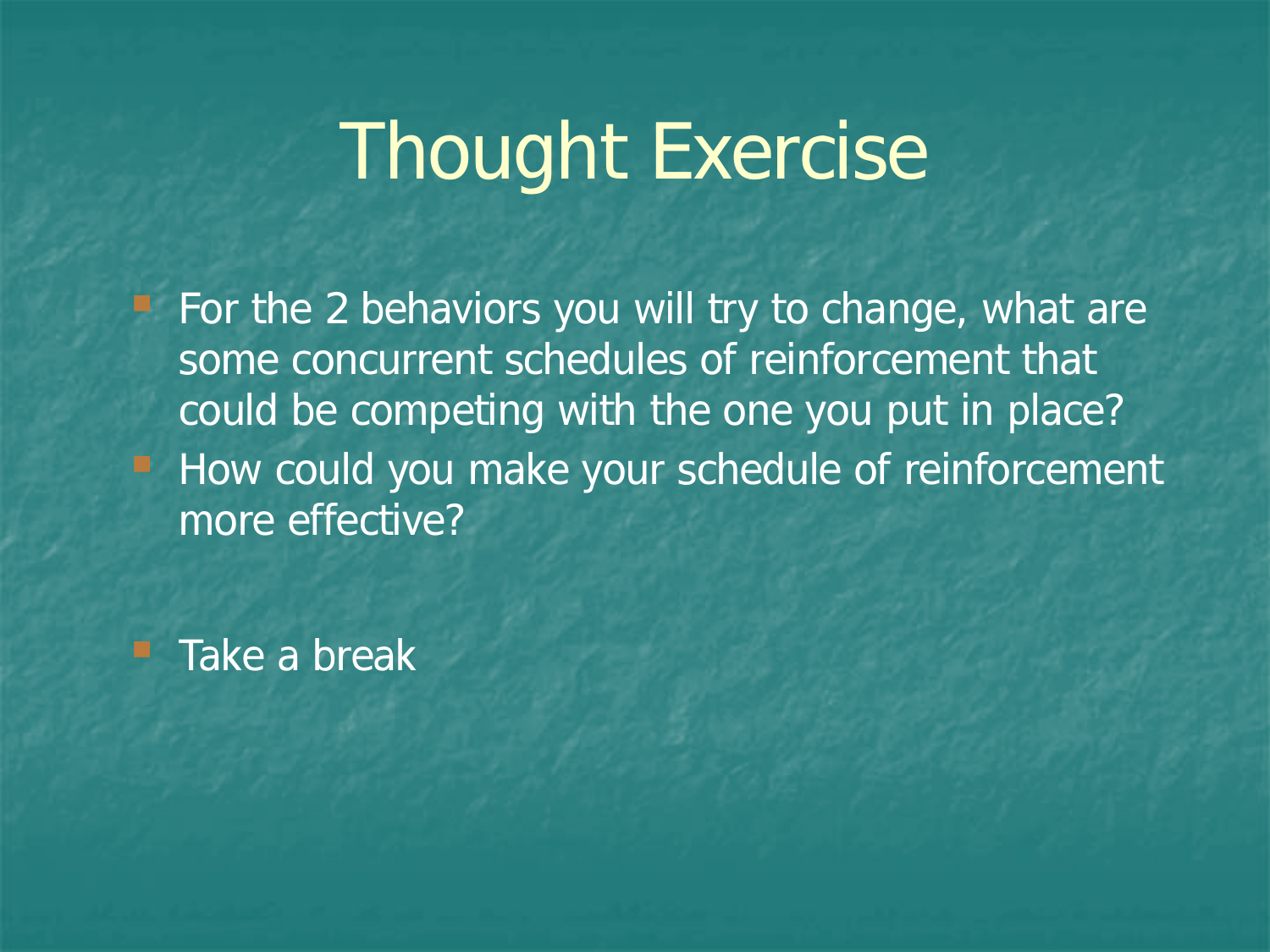

# Thought Exercise
For the 2 behaviors you will try to change, what are some concurrent schedules of reinforcement that could be competing with the one you put in place?
How could you make your schedule of reinforcement more effective?

Take a break